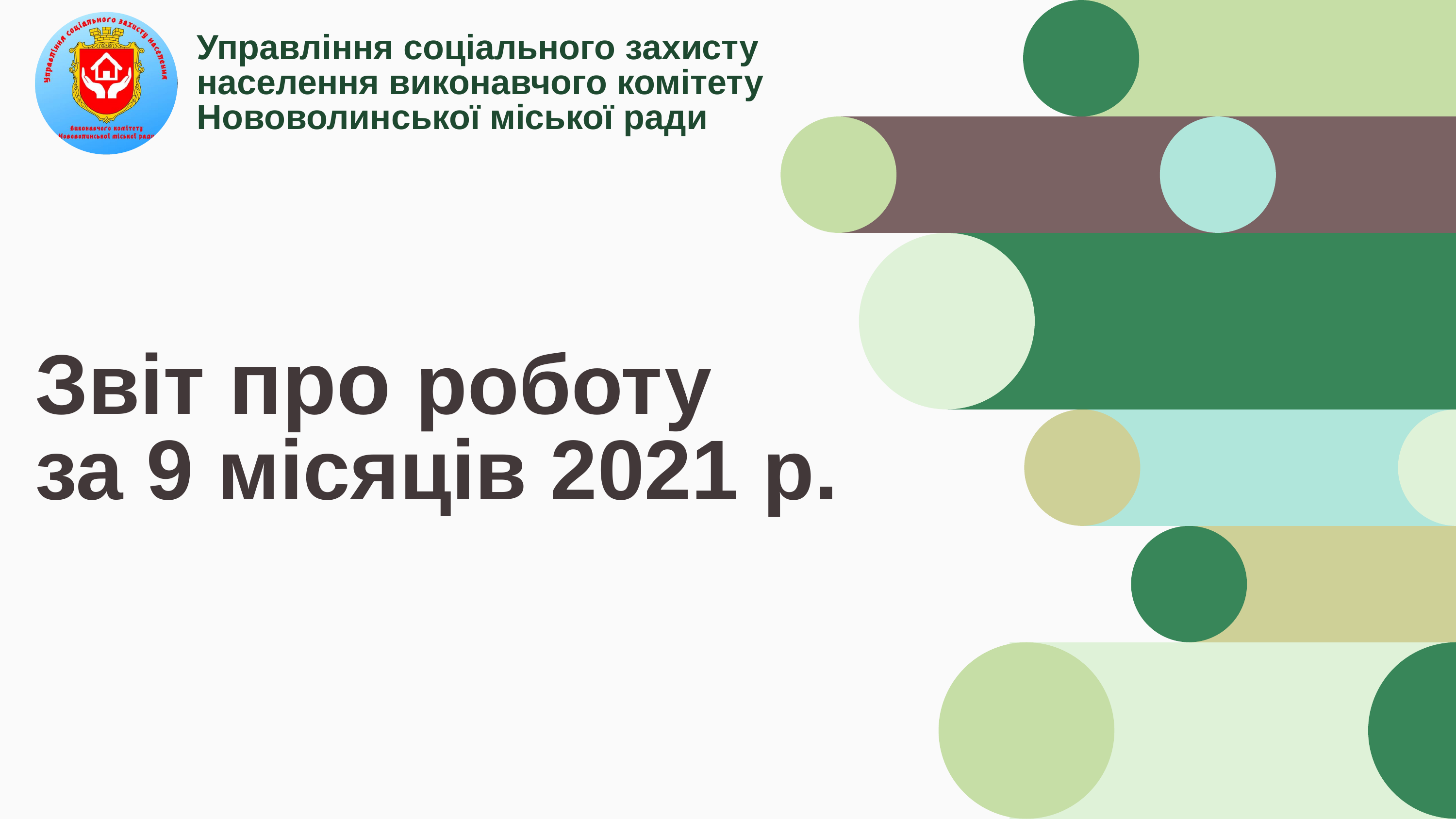

Управління соціального захисту населення виконавчого комітету Нововолинської міської ради

Звіт про роботу
за 9 місяців 2021 р.